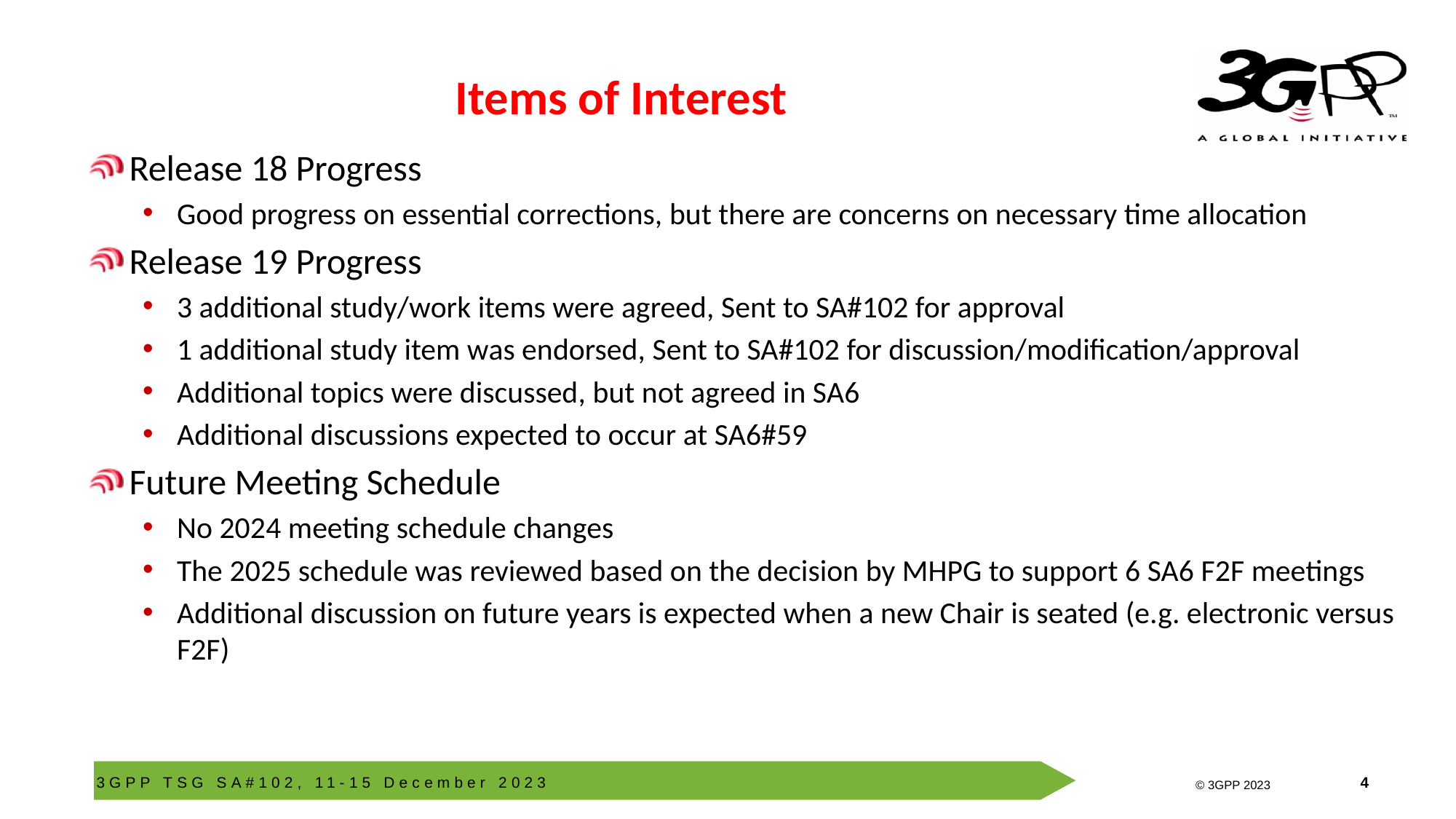

# Items of Interest
Release 18 Progress
Good progress on essential corrections, but there are concerns on necessary time allocation
Release 19 Progress
3 additional study/work items were agreed, Sent to SA#102 for approval
1 additional study item was endorsed, Sent to SA#102 for discussion/modification/approval
Additional topics were discussed, but not agreed in SA6
Additional discussions expected to occur at SA6#59
Future Meeting Schedule
No 2024 meeting schedule changes
The 2025 schedule was reviewed based on the decision by MHPG to support 6 SA6 F2F meetings
Additional discussion on future years is expected when a new Chair is seated (e.g. electronic versus F2F)